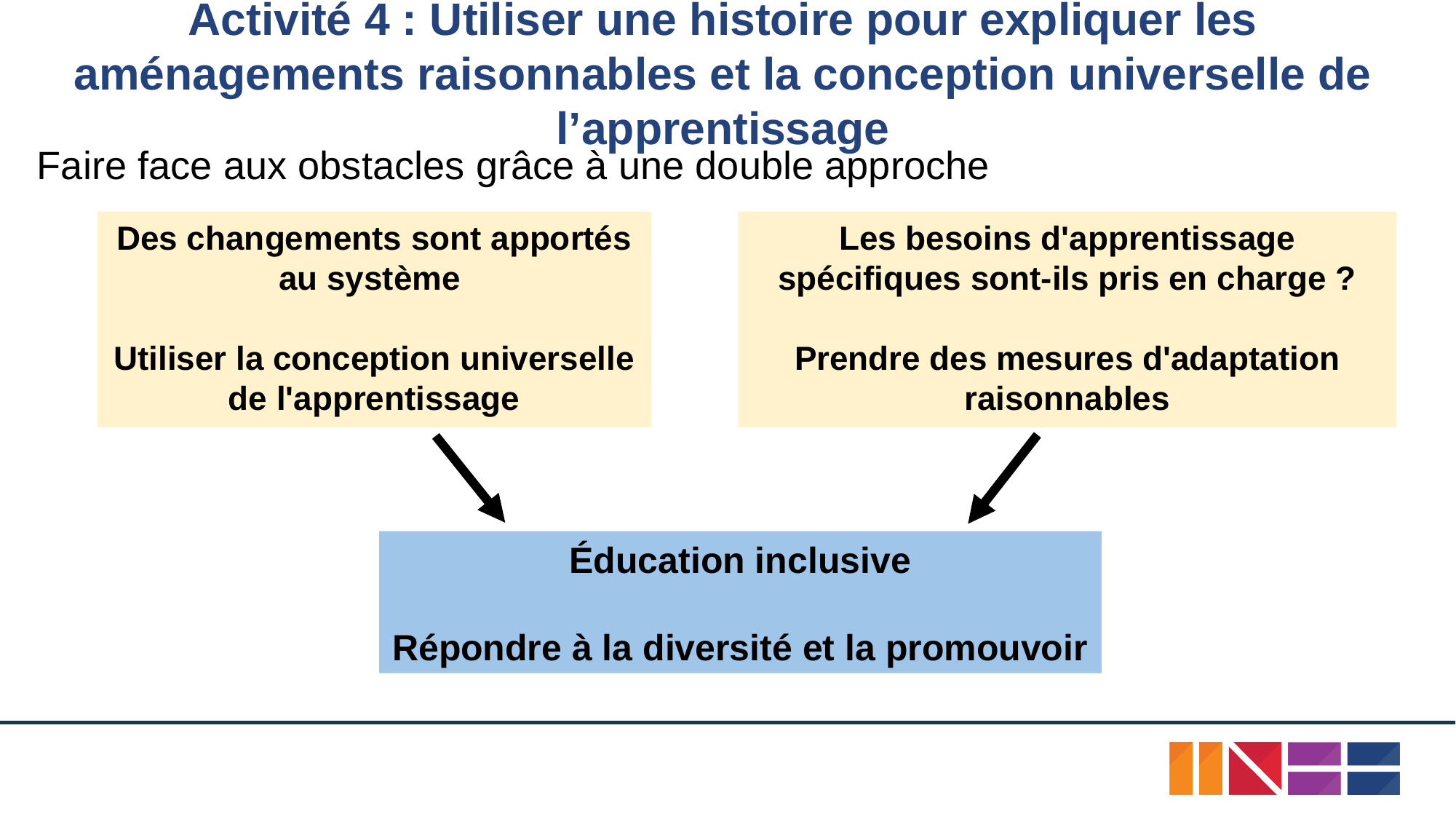

# Activité 4 : Utiliser une histoire pour expliquer les aménagements raisonnables et la conception universelle de l’apprentissage
Faire face aux obstacles grâce à une double approche
Des changements sont apportés au système

Utiliser la conception universelle de l'apprentissage
Les besoins d'apprentissage spécifiques sont-ils pris en charge ?

Prendre des mesures d'adaptation raisonnables
Éducation inclusive

Répondre à la diversité et la promouvoir